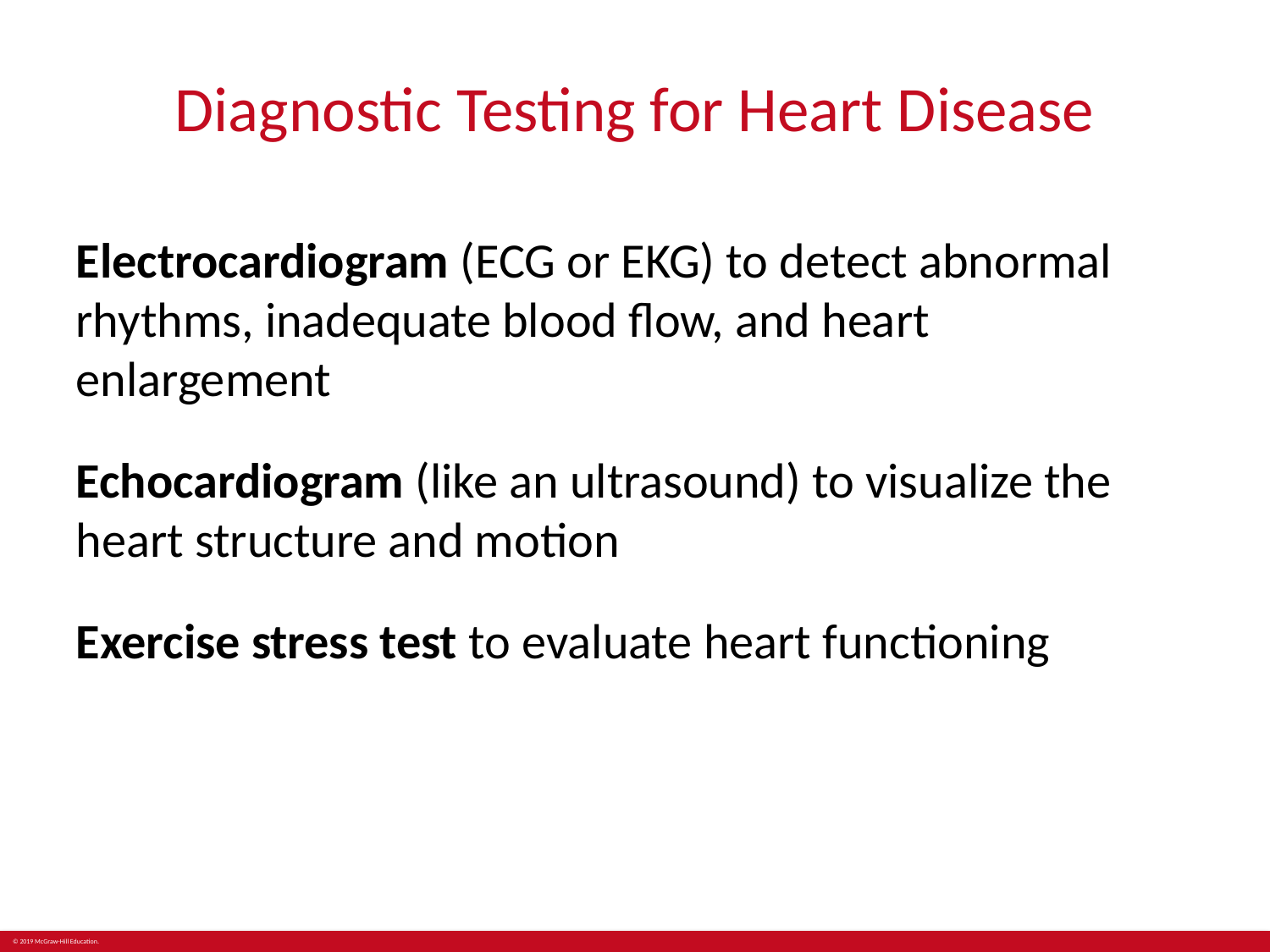

# Diagnostic Testing for Heart Disease
Electrocardiogram (ECG or EKG) to detect abnormal rhythms, inadequate blood flow, and heart enlargement
Echocardiogram (like an ultrasound) to visualize the heart structure and motion
Exercise stress test to evaluate heart functioning